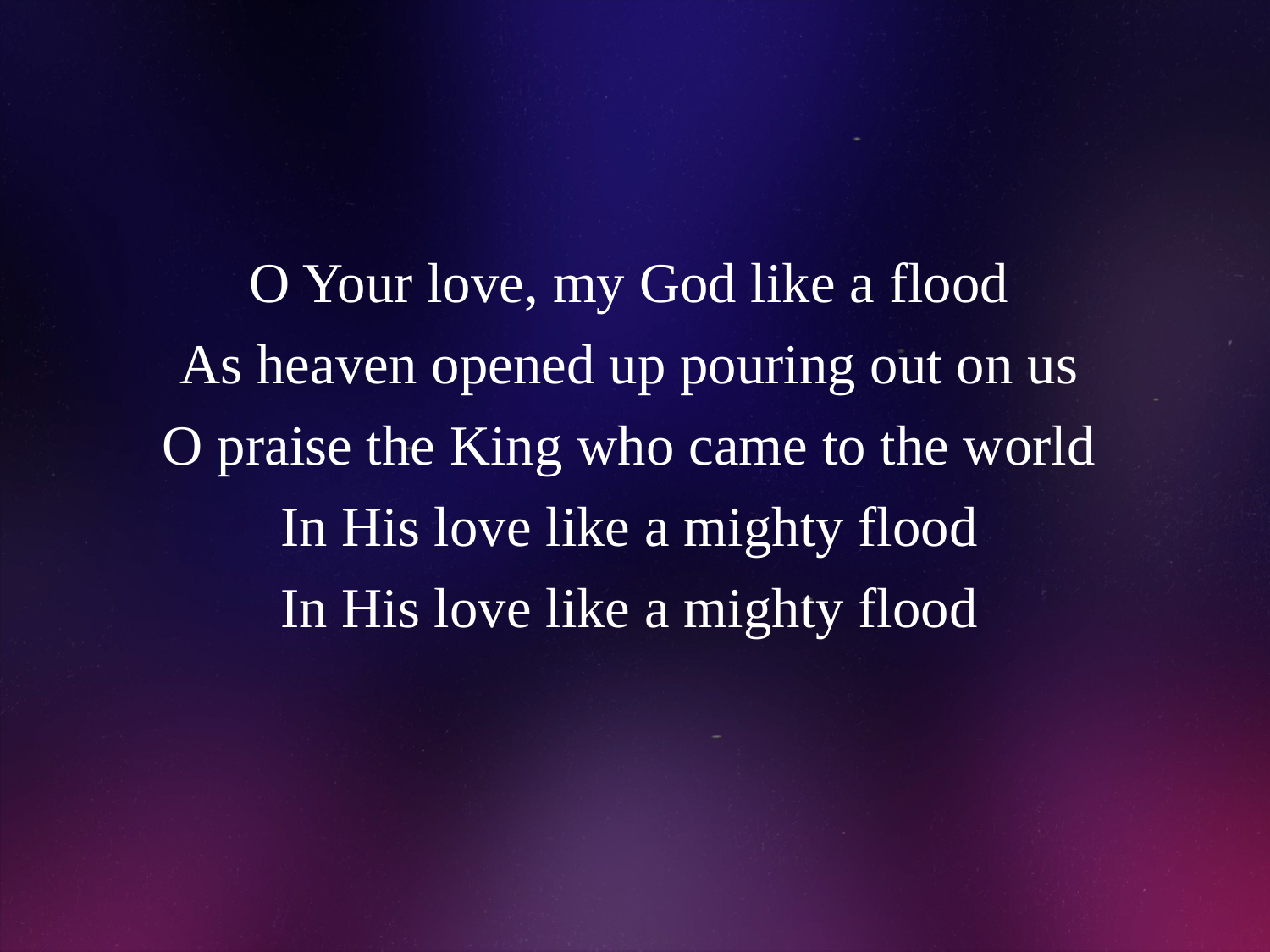

# O Your love, my God like a flood As heaven opened up pouring out on us O praise the King who came to the world In His love like a mighty flood In His love like a mighty flood